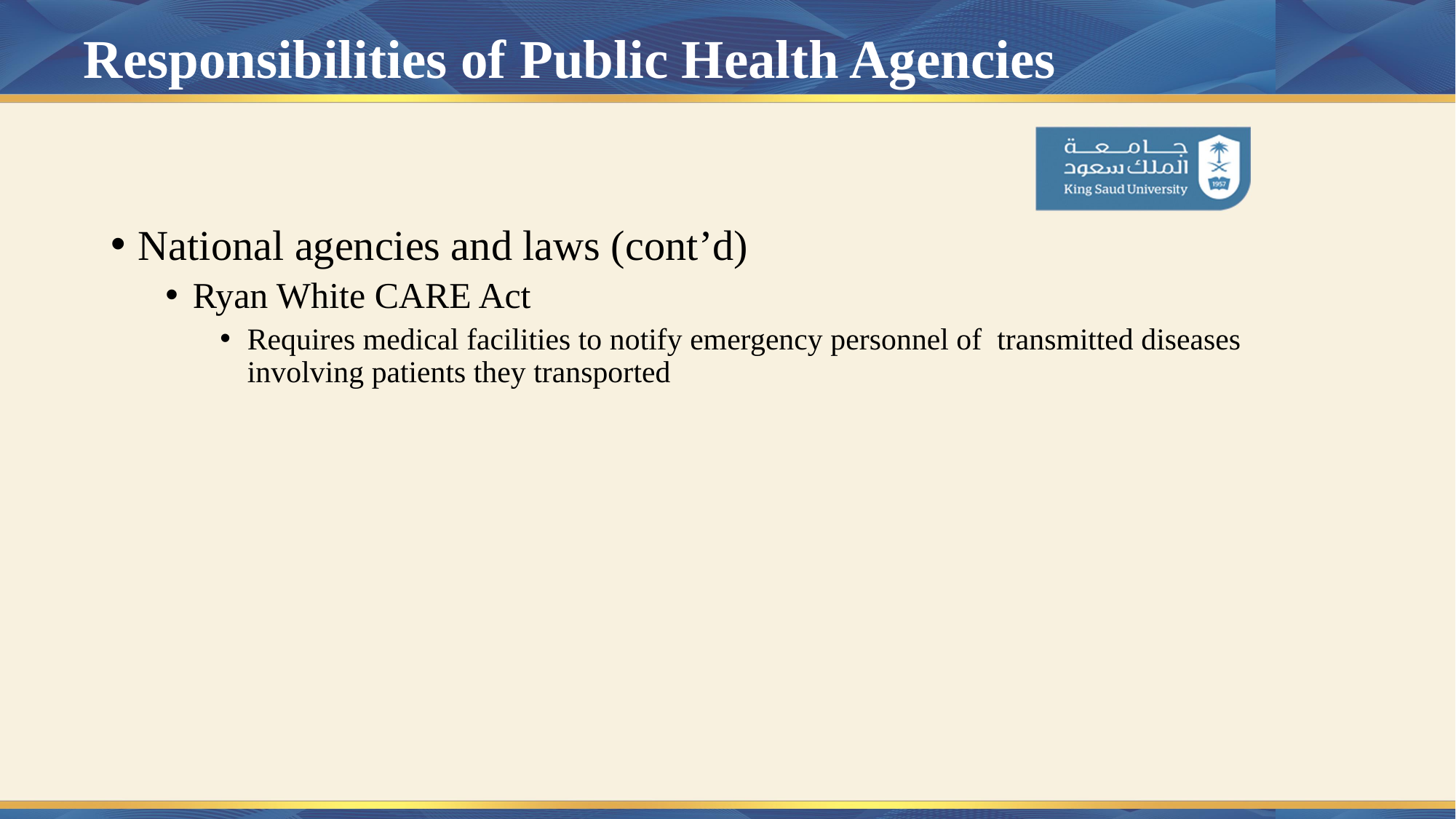

# Responsibilities of Public Health Agencies
National agencies and laws (cont’d)
Ryan White CARE Act
Requires medical facilities to notify emergency personnel of  transmitted diseases involving patients they transported